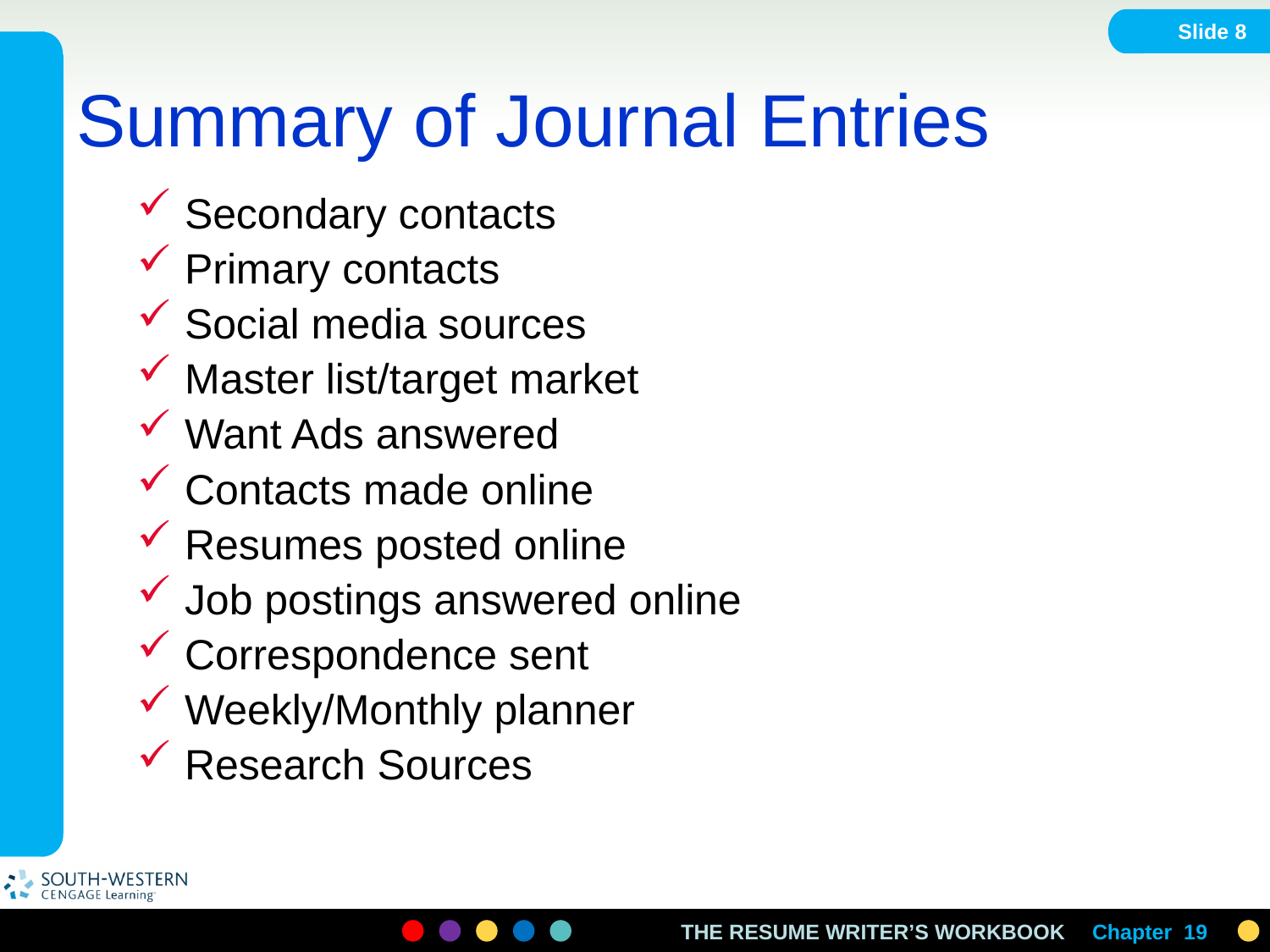

Slide 8
# Summary of Journal Entries
Secondary contacts
Primary contacts
Social media sources
Master list/target market
Want Ads answered
Contacts made online
Resumes posted online
Job postings answered online
Correspondence sent
Weekly/Monthly planner
Research Sources

Chapter  19